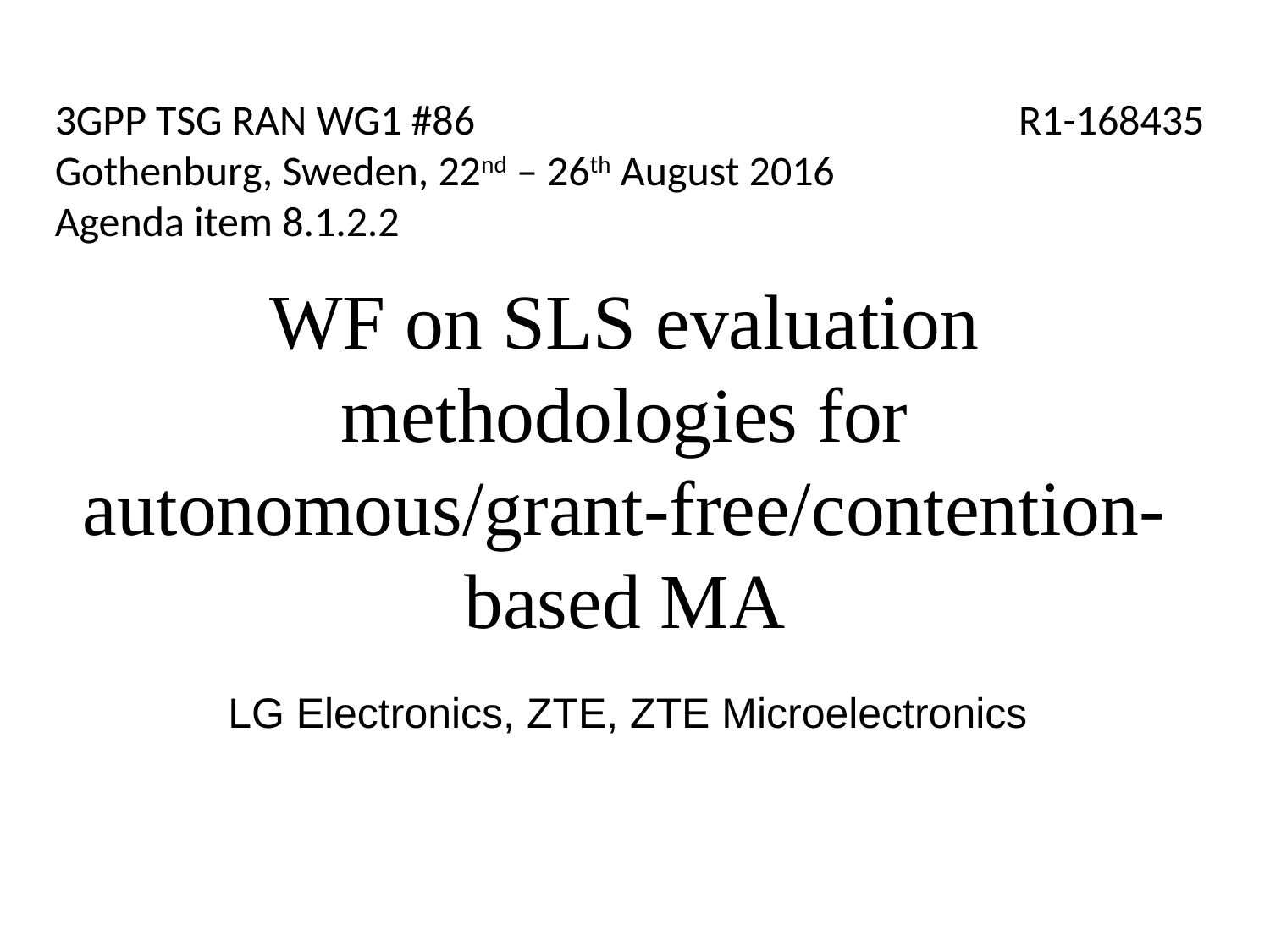

3GPP TSG RAN WG1 #86
Gothenburg, Sweden, 22nd – 26th August 2016
Agenda item 8.1.2.2
R1-168435
WF on SLS evaluation methodologies for autonomous/grant-free/contention-based MA
LG Electronics, ZTE, ZTE Microelectronics